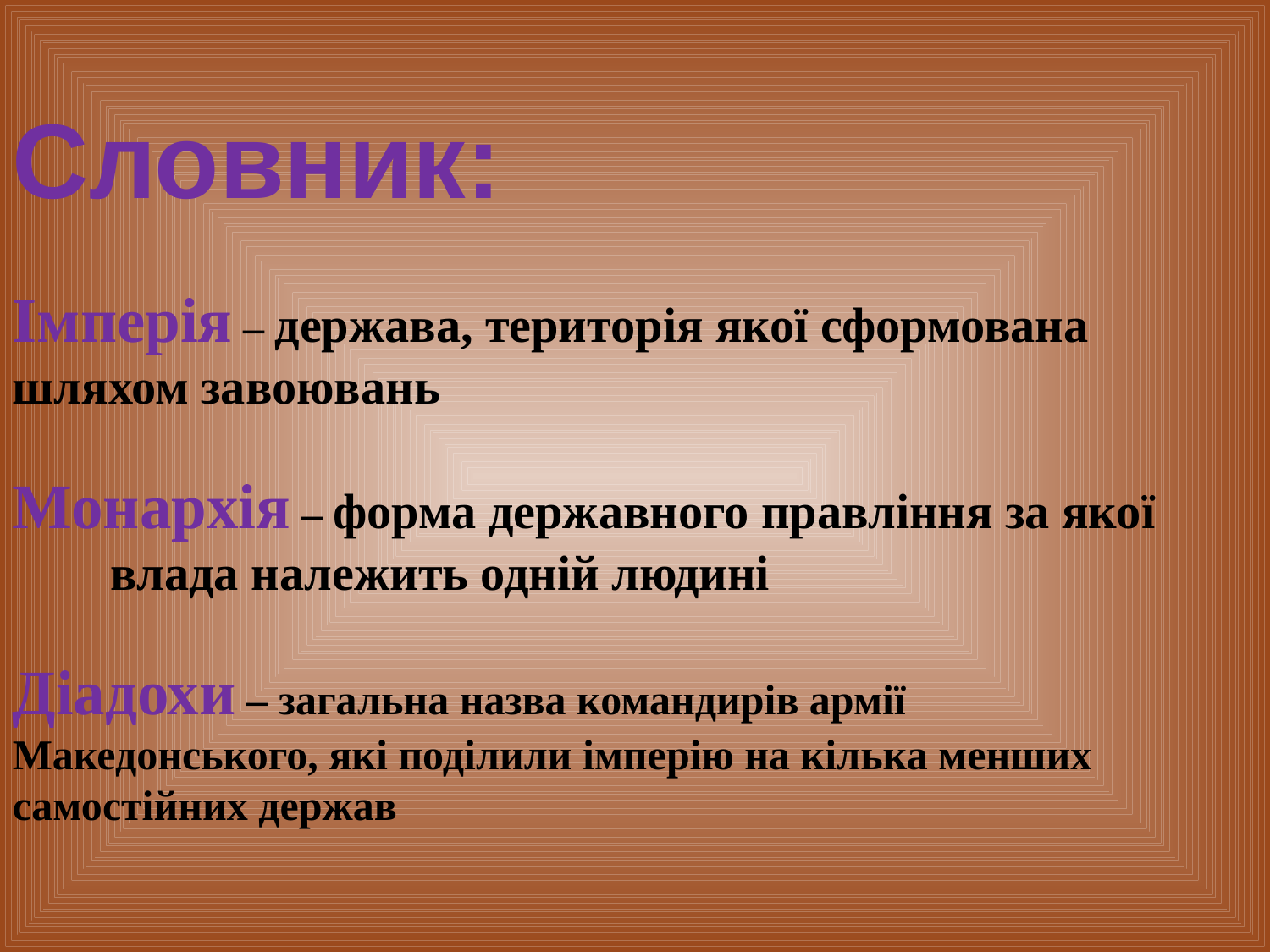

Словник:

Імперія – держава, територія якої сформована шляхом завоювань

Монархія – форма державного правління за якої         влада належить одній людині

Діадохи – загальна назва командирів армії Македонського, які поділили імперію на кілька менших самостійних держав